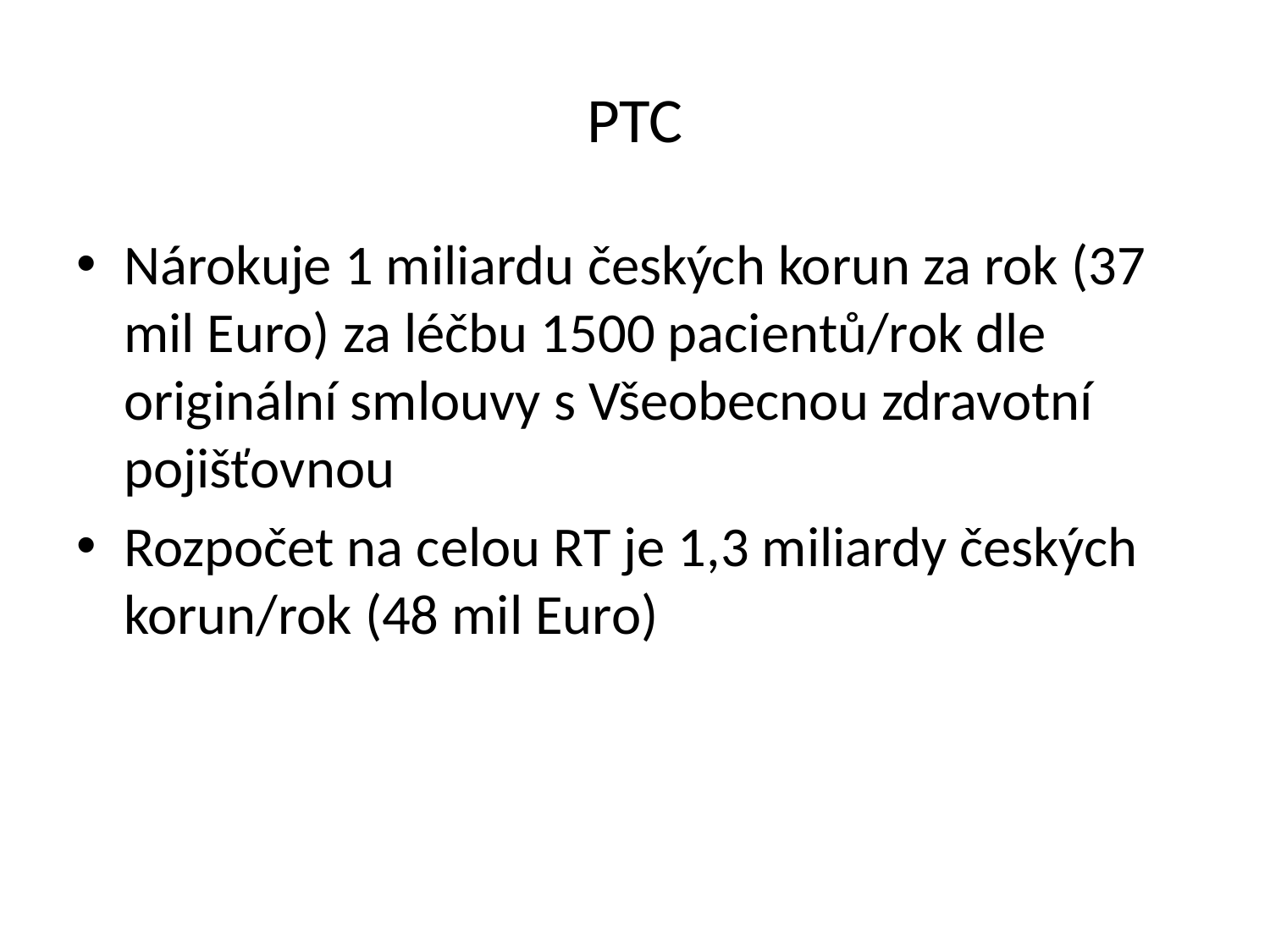

# PTC
Nárokuje 1 miliardu českých korun za rok (37 mil Euro) za léčbu 1500 pacientů/rok dle originální smlouvy s Všeobecnou zdravotní pojišťovnou
Rozpočet na celou RT je 1,3 miliardy českých korun/rok (48 mil Euro)